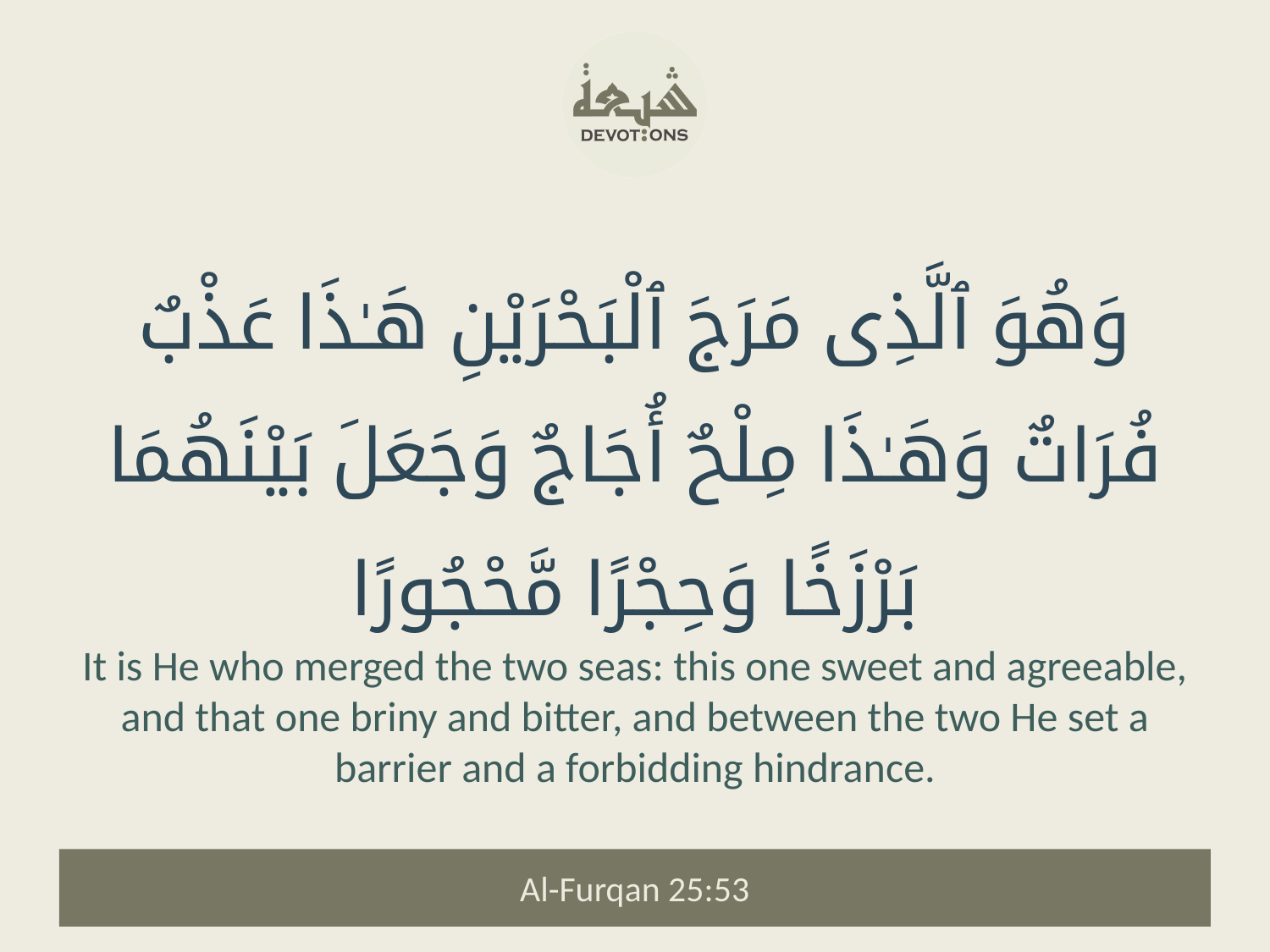

وَهُوَ ٱلَّذِى مَرَجَ ٱلْبَحْرَيْنِ هَـٰذَا عَذْبٌ فُرَاتٌ وَهَـٰذَا مِلْحٌ أُجَاجٌ وَجَعَلَ بَيْنَهُمَا بَرْزَخًا وَحِجْرًا مَّحْجُورًا
It is He who merged the two seas: this one sweet and agreeable, and that one briny and bitter, and between the two He set a barrier and a forbidding hindrance.
Al-Furqan 25:53